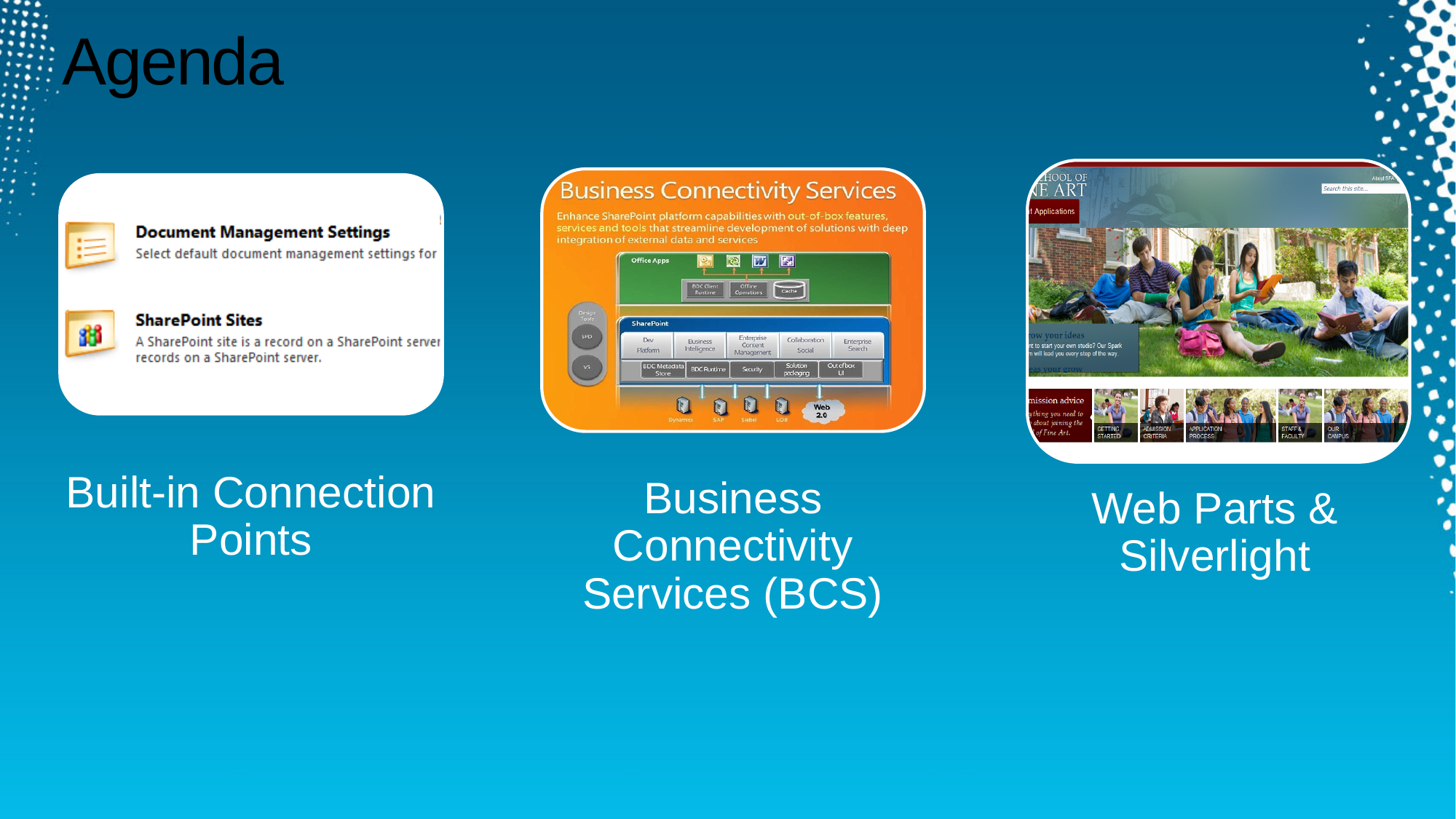

# Agenda
Built-in Connection Points
Business Connectivity Services (BCS)
Web Parts & Silverlight